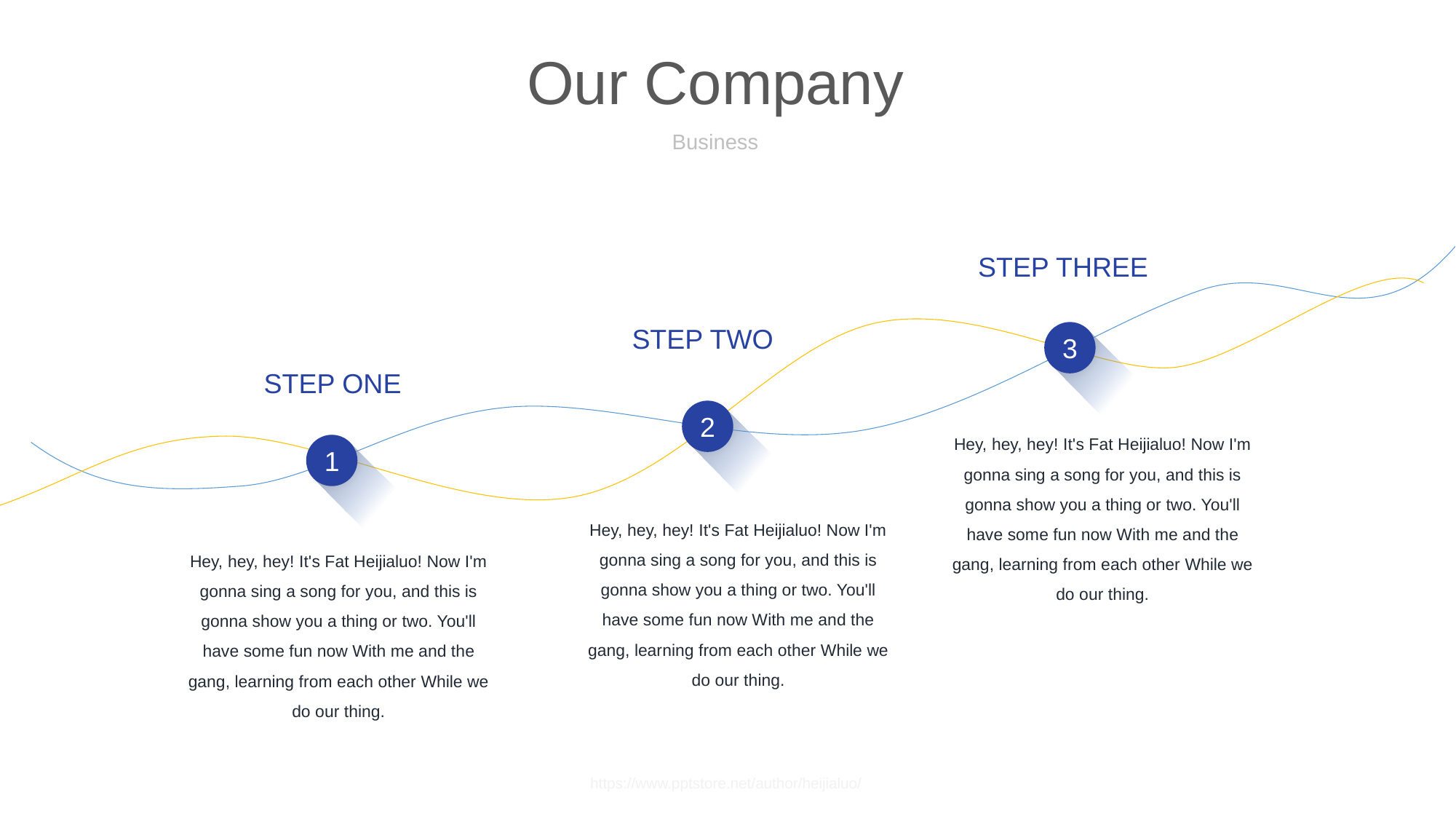

Our Company
Business
e7d195523061f1c03a90ee8e42cb24248e56383cd534985688F9F494128731F165EE95AB4B0C0A38076AAEA07667B1565C446FC45FF01DFB0E885BCDBDF3A284F3DB14DA61DD97F0BAB2E6C668FB4931659DCAC52277681B35A97A58EB1CDE1A30E511E1F70EEB23193653529328E29B82636547E25AC41088D20F0A52114429D13EF1D12E4FBA26373564D4CAB325C9

STEP THREE

STEP TWO

3
STEP ONE

2
Hey, hey, hey! It's Fat Heijialuo! Now I'm gonna sing a song for you, and this is gonna show you a thing or two. You'll have some fun now With me and the gang, learning from each other While we do our thing.

1
Hey, hey, hey! It's Fat Heijialuo! Now I'm gonna sing a song for you, and this is gonna show you a thing or two. You'll have some fun now With me and the gang, learning from each other While we do our thing.
Hey, hey, hey! It's Fat Heijialuo! Now I'm gonna sing a song for you, and this is gonna show you a thing or two. You'll have some fun now With me and the gang, learning from each other While we do our thing.